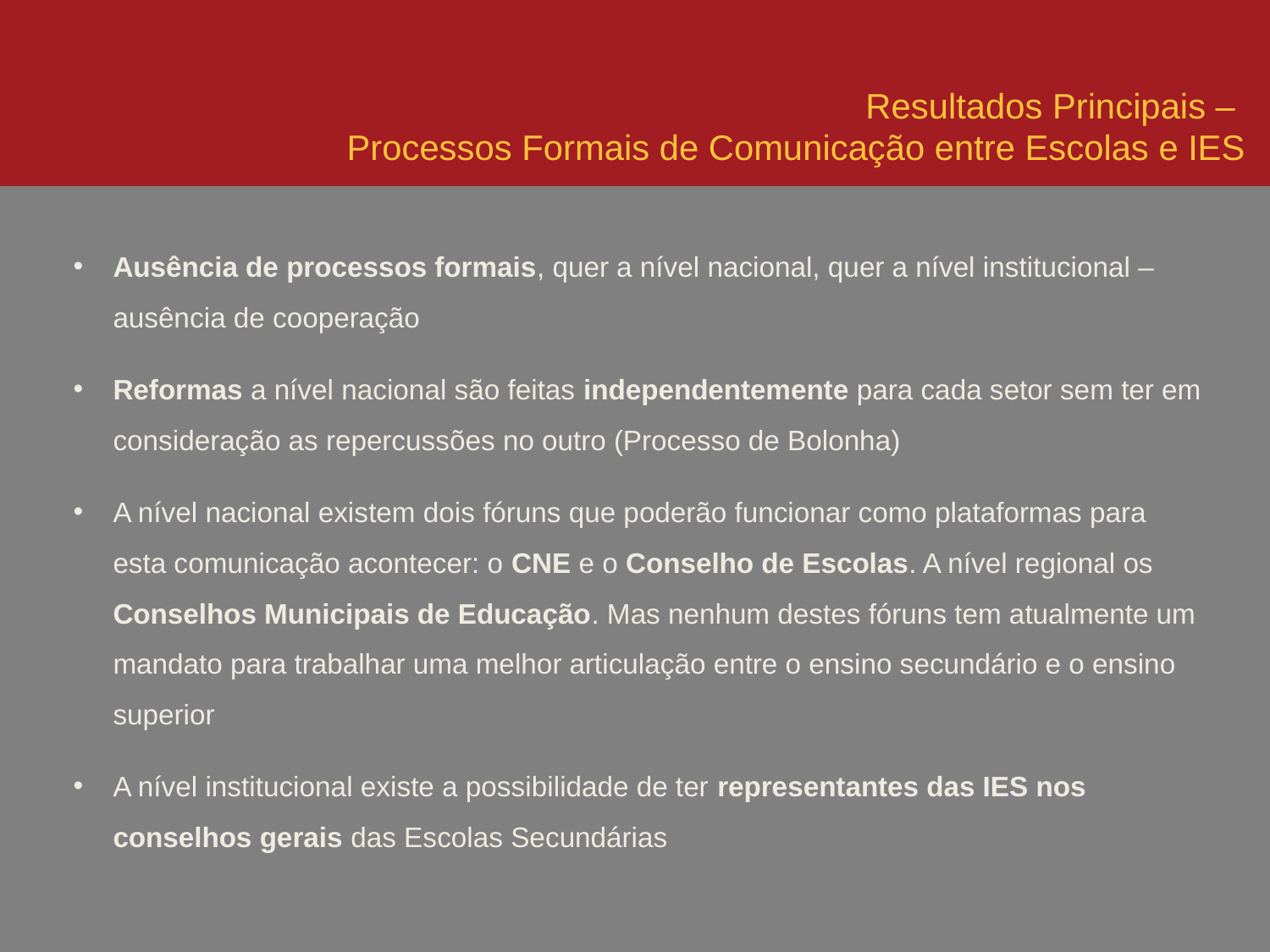

Resultados Principais –
Processos Formais de Comunicação entre Escolas e IES
Ausência de processos formais, quer a nível nacional, quer a nível institucional – ausência de cooperação
Reformas a nível nacional são feitas independentemente para cada setor sem ter em consideração as repercussões no outro (Processo de Bolonha)
A nível nacional existem dois fóruns que poderão funcionar como plataformas para esta comunicação acontecer: o CNE e o Conselho de Escolas. A nível regional os Conselhos Municipais de Educação. Mas nenhum destes fóruns tem atualmente um mandato para trabalhar uma melhor articulação entre o ensino secundário e o ensino superior
A nível institucional existe a possibilidade de ter representantes das IES nos conselhos gerais das Escolas Secundárias